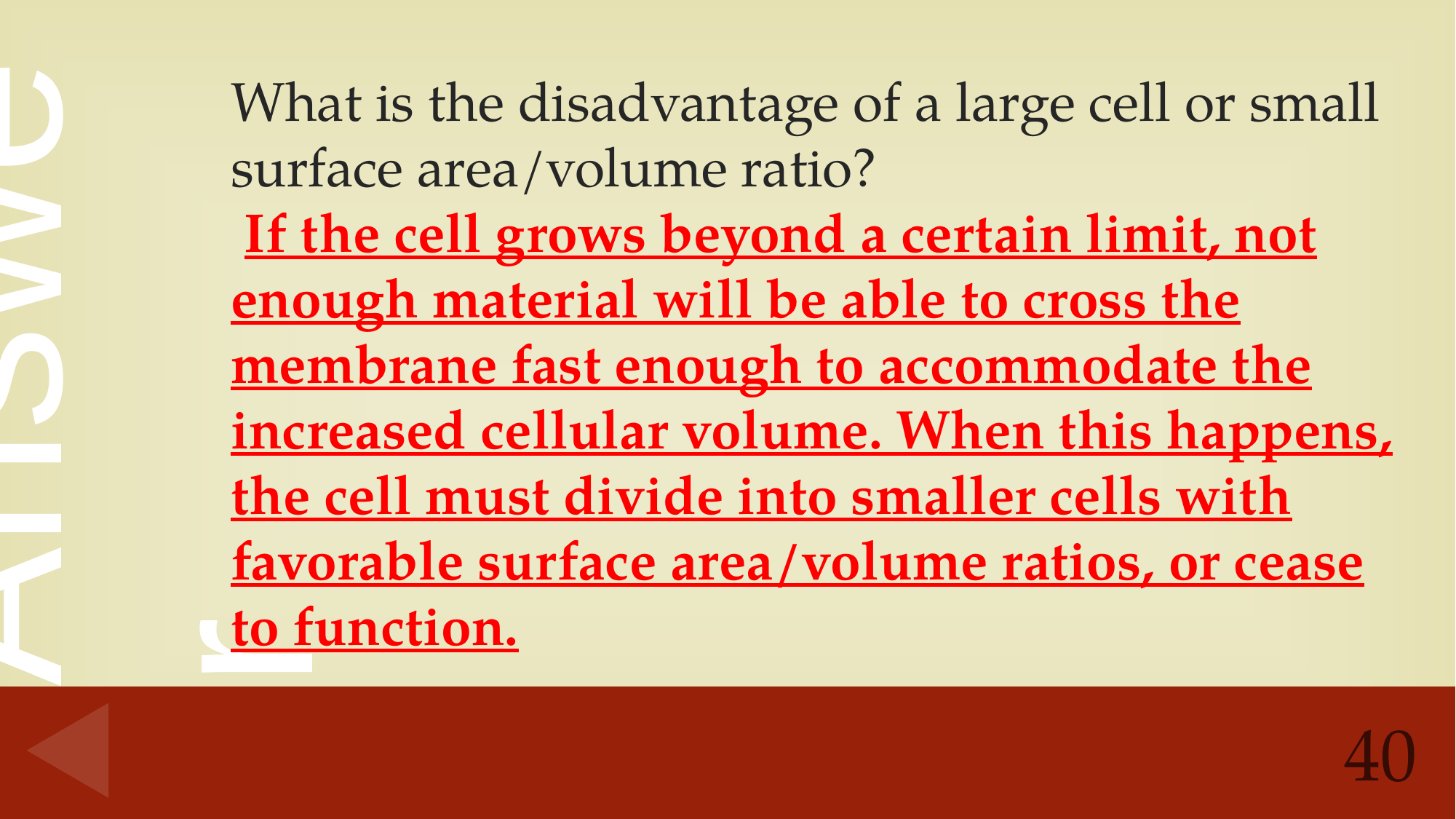

What is the disadvantage of a large cell or small surface area/volume ratio?
 If the cell grows beyond a certain limit, not enough material will be able to cross the membrane fast enough to accommodate the increased cellular volume. When this happens, the cell must divide into smaller cells with favorable surface area/volume ratios, or cease to function.
40